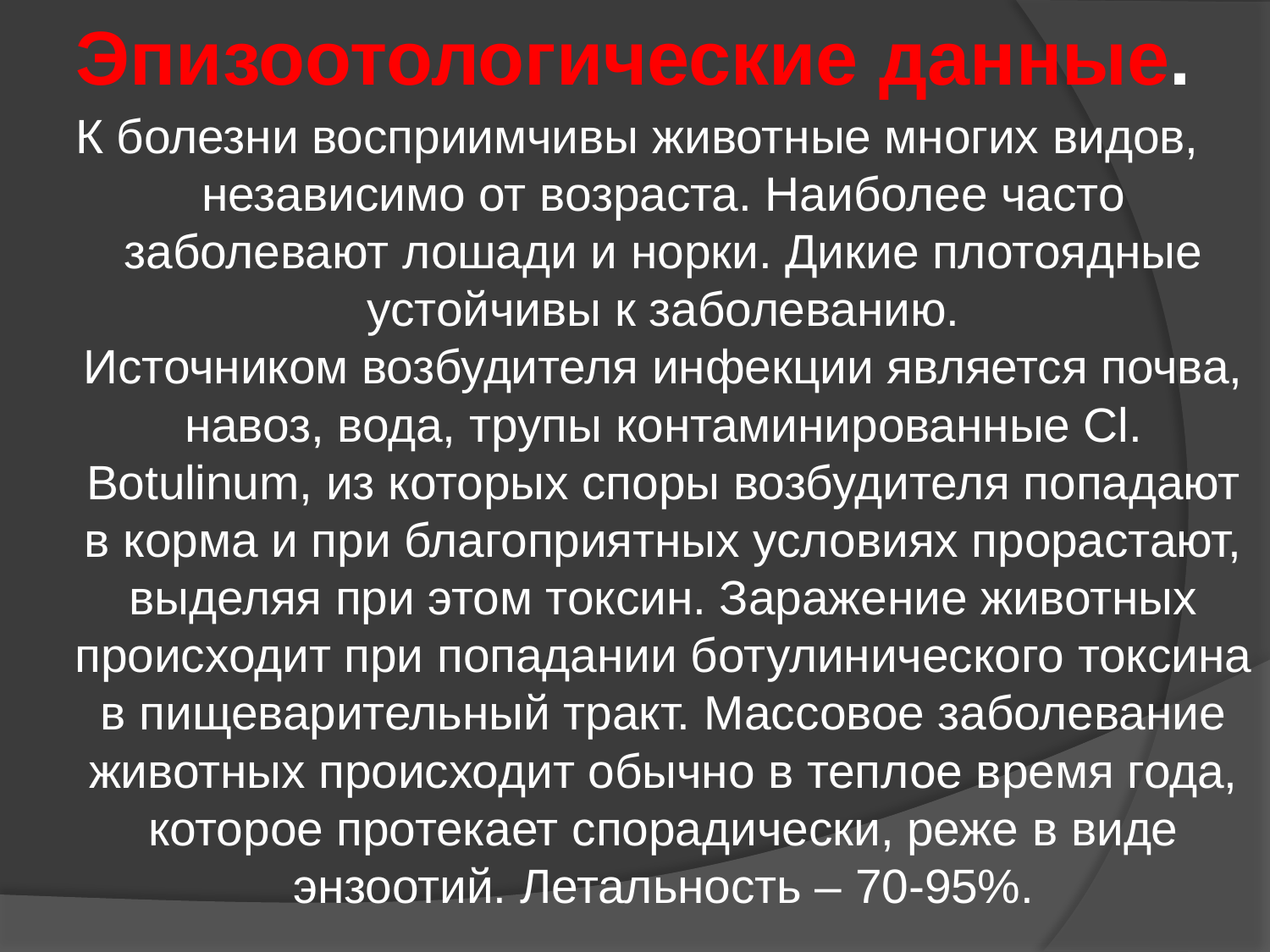

# Эпизоотологические данные.
К болезни восприимчивы животные многих видов, независимо от возраста. Наиболее часто заболевают лошади и норки. Дикие плотоядные устойчивы к заболеванию.
Источником возбудителя инфекции является почва, навоз, вода, трупы контаминированные Cl. Botulinum, из которых споры возбудителя попадают в корма и при благоприятных условиях прорастают, выделяя при этом токсин. Заражение животных происходит при попадании ботулинического токсина в пищеварительный тракт. Массовое заболевание животных происходит обычно в теплое время года, которое протекает спорадически, реже в виде энзоотий. Летальность – 70-95%.